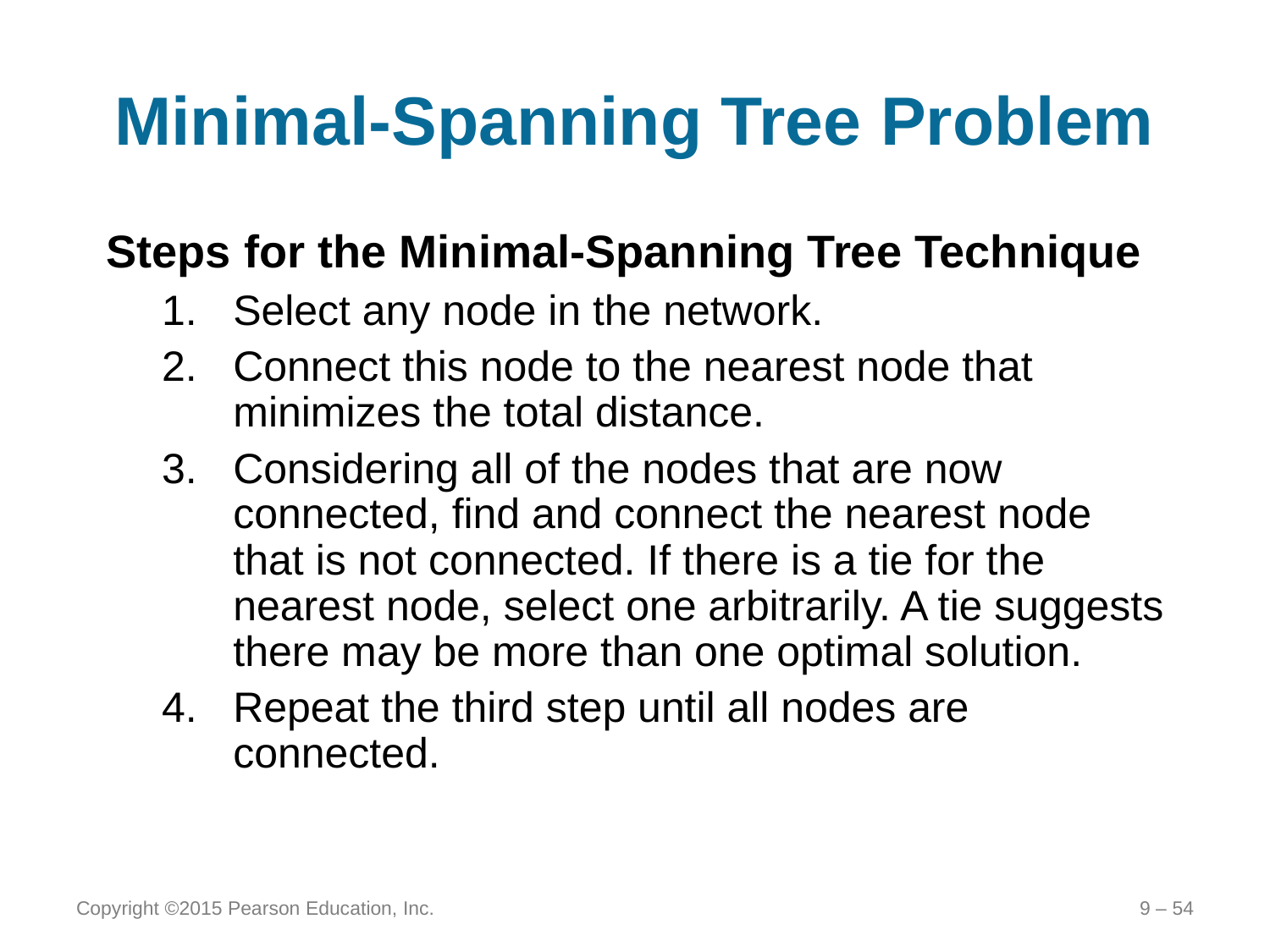

# Minimal-Spanning Tree Problem
Steps for the Minimal-Spanning Tree Technique
Select any node in the network.
Connect this node to the nearest node that minimizes the total distance.
Considering all of the nodes that are now connected, find and connect the nearest node that is not connected. If there is a tie for the nearest node, select one arbitrarily. A tie suggests there may be more than one optimal solution.
Repeat the third step until all nodes are connected.
Copyright ©2015 Pearson Education, Inc.
9 – 54